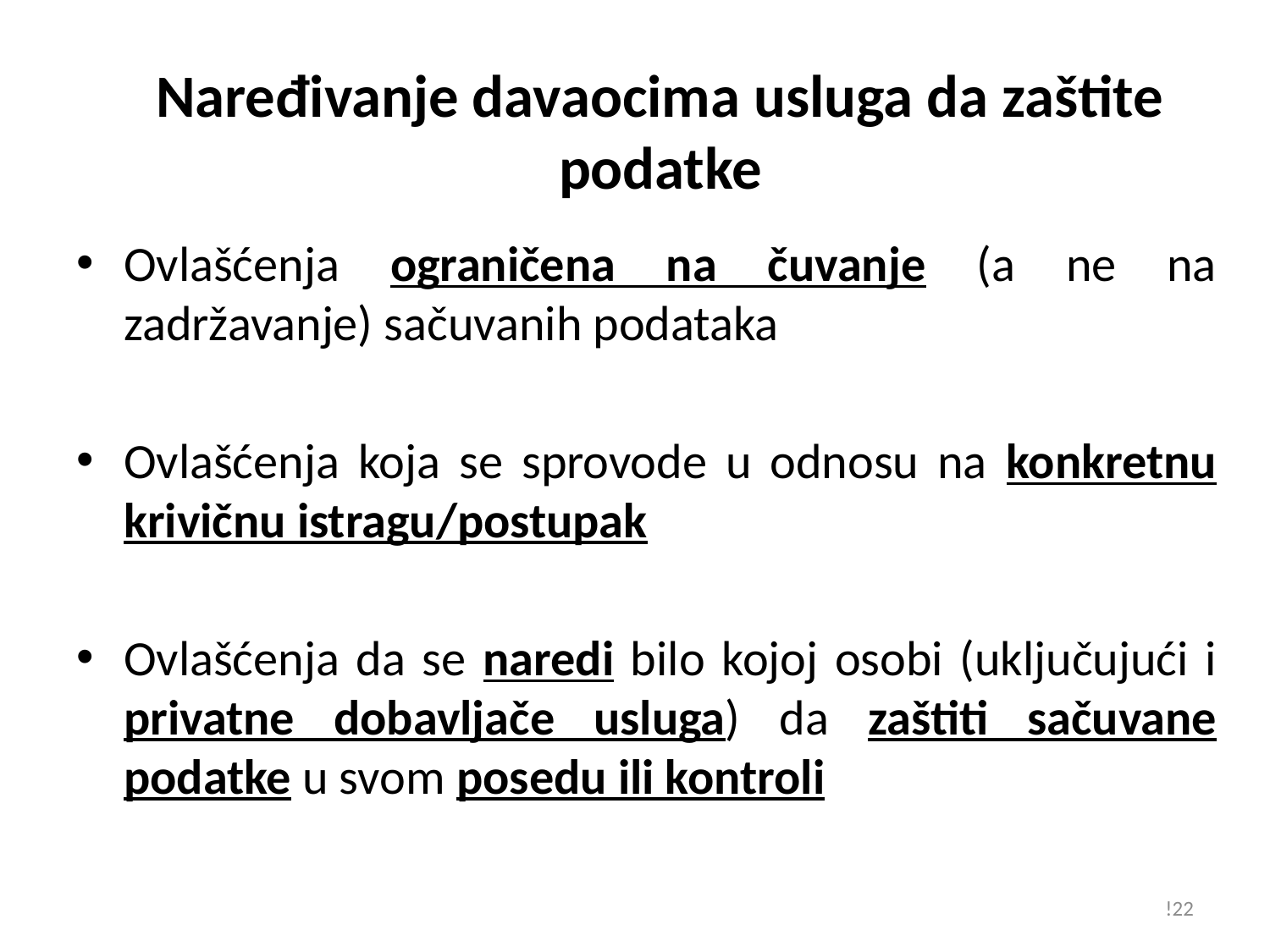

# Naređivanje davaocima usluga da zaštite podatke
Ovlašćenja ograničena na čuvanje (a ne na zadržavanje) sačuvanih podataka

Ovlašćenja koja se sprovode u odnosu na konkretnu krivičnu istragu/postupak

Ovlašćenja da se naredi bilo kojoj osobi (uključujući i privatne dobavljače usluga) da zaštiti sačuvane podatke u svom posedu ili kontroli
!22